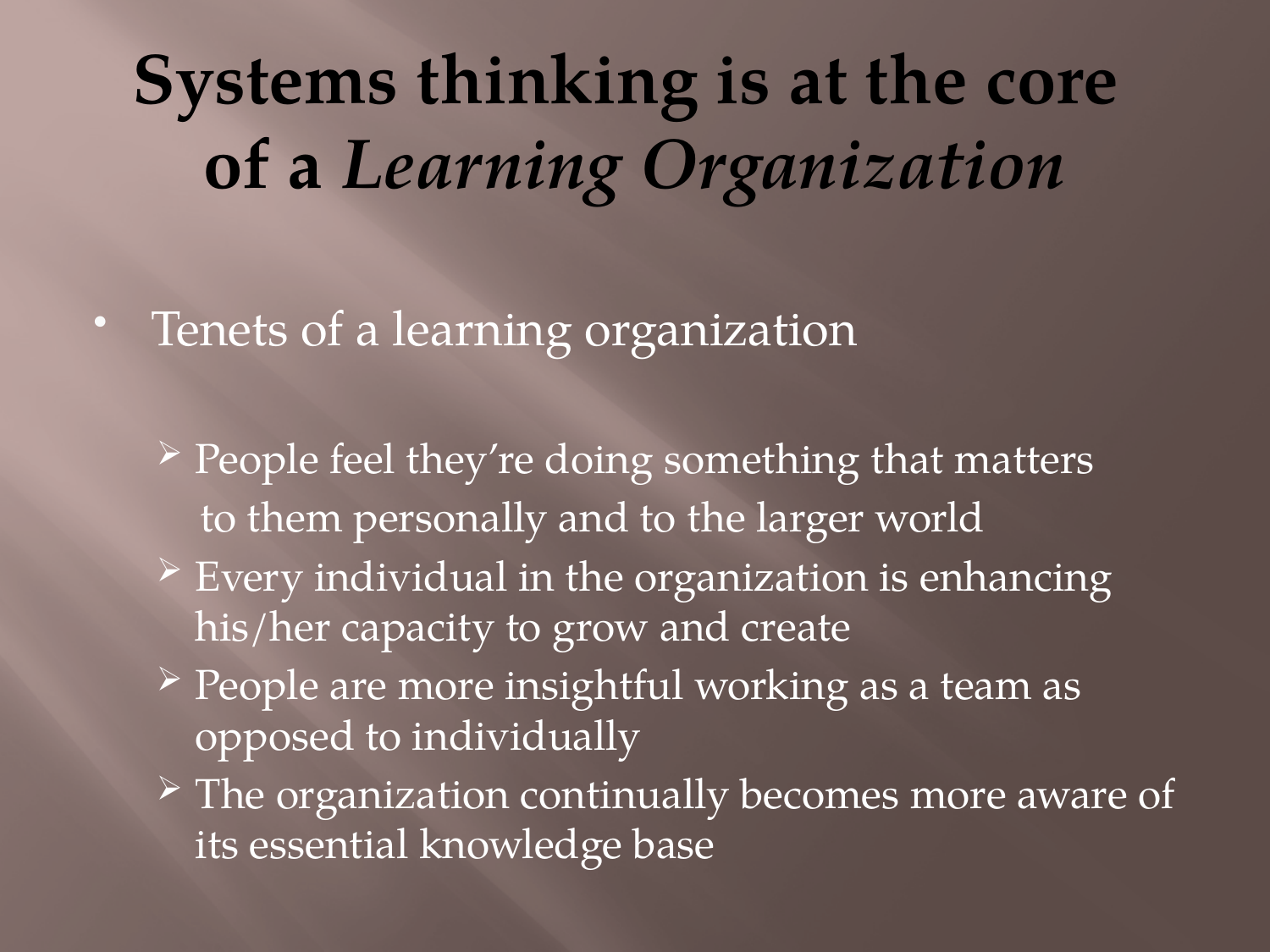

# Systems thinking is at the core of a Learning Organization

Tenets of a learning organization

People feel they’re doing something that matters
to them personally and to the larger world
Every individual in the organization is enhancing his/her capacity to grow and create
People are more insightful working as a team as opposed to individually
The organization continually becomes more aware of its essential knowledge base